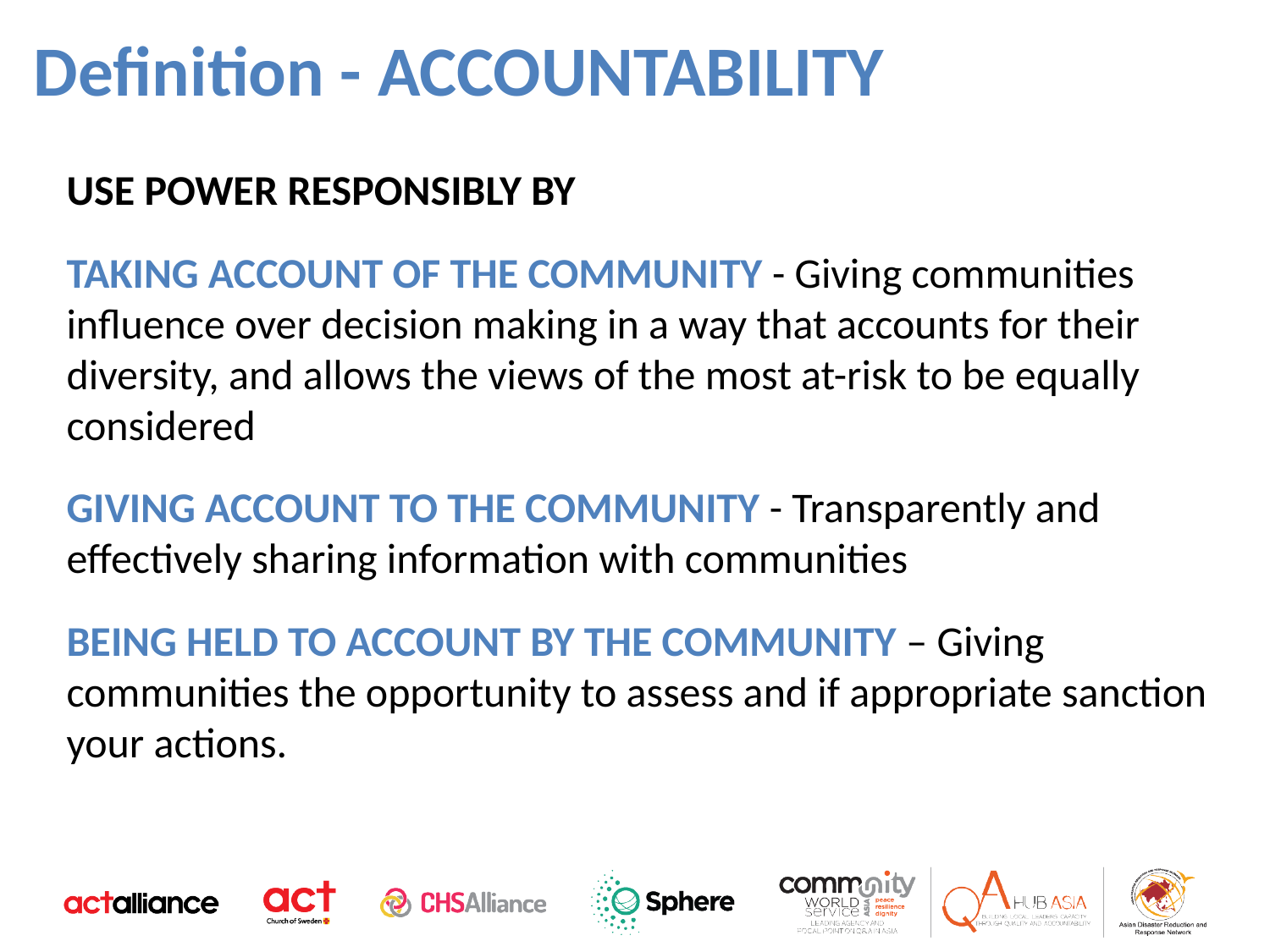

Definition - ACCOUNTABILITY
USE POWER RESPONSIBLY BY
TAKING ACCOUNT OF THE COMMUNITY - Giving communities influence over decision making in a way that accounts for their diversity, and allows the views of the most at-risk to be equally considered
GIVING ACCOUNT TO THE COMMUNITY - Transparently and effectively sharing information with communities
BEING HELD TO ACCOUNT BY THE COMMUNITY – Giving communities the opportunity to assess and if appropriate sanction your actions.